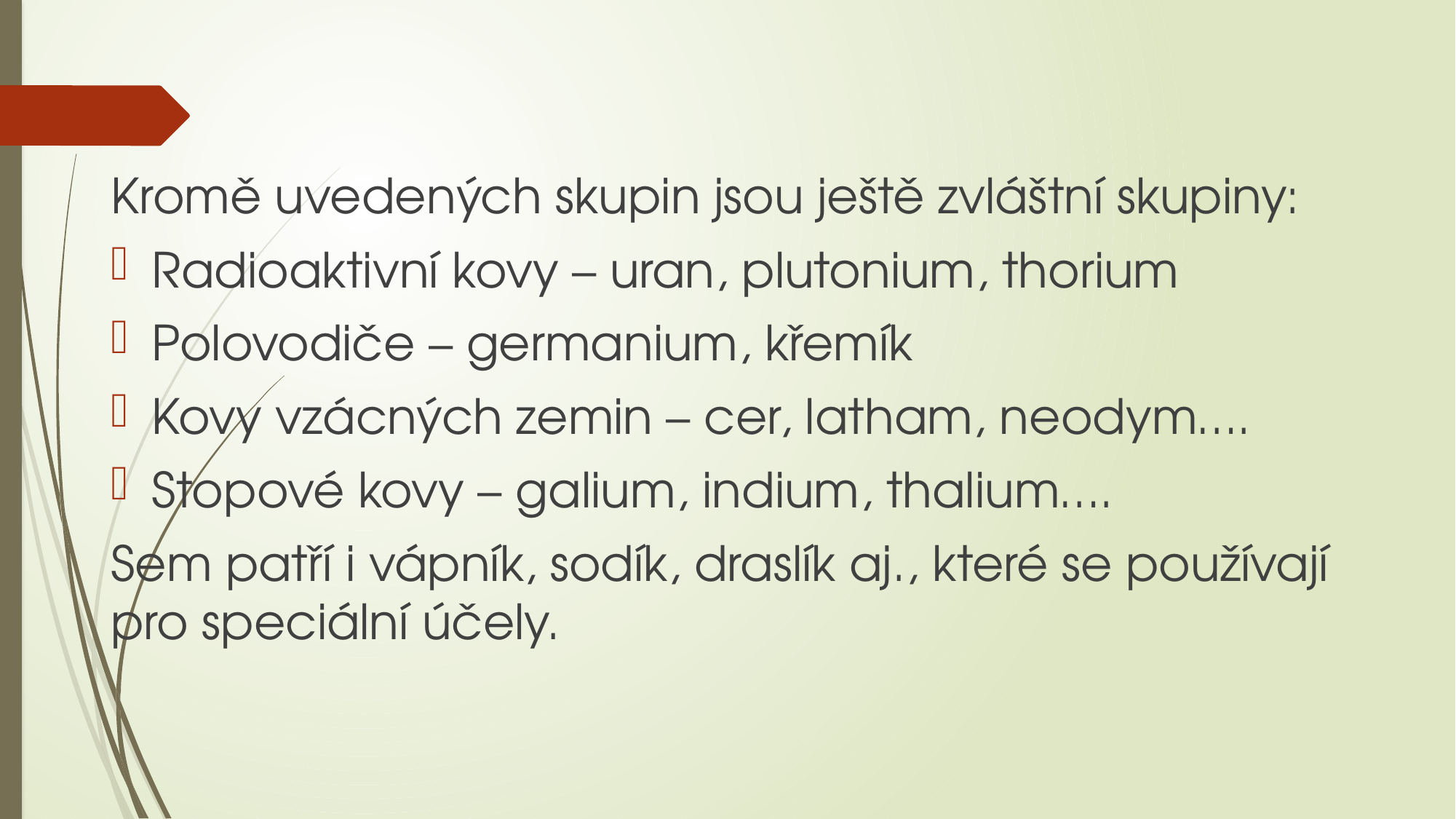

#
Kromě uvedených skupin jsou ještě zvláštní skupiny:
Radioaktivní kovy – uran, plutonium, thorium
Polovodiče – germanium, křemík
Kovy vzácných zemin – cer, latham, neodym….
Stopové kovy – galium, indium, thalium….
Sem patří i vápník, sodík, draslík aj., které se používají pro speciální účely.